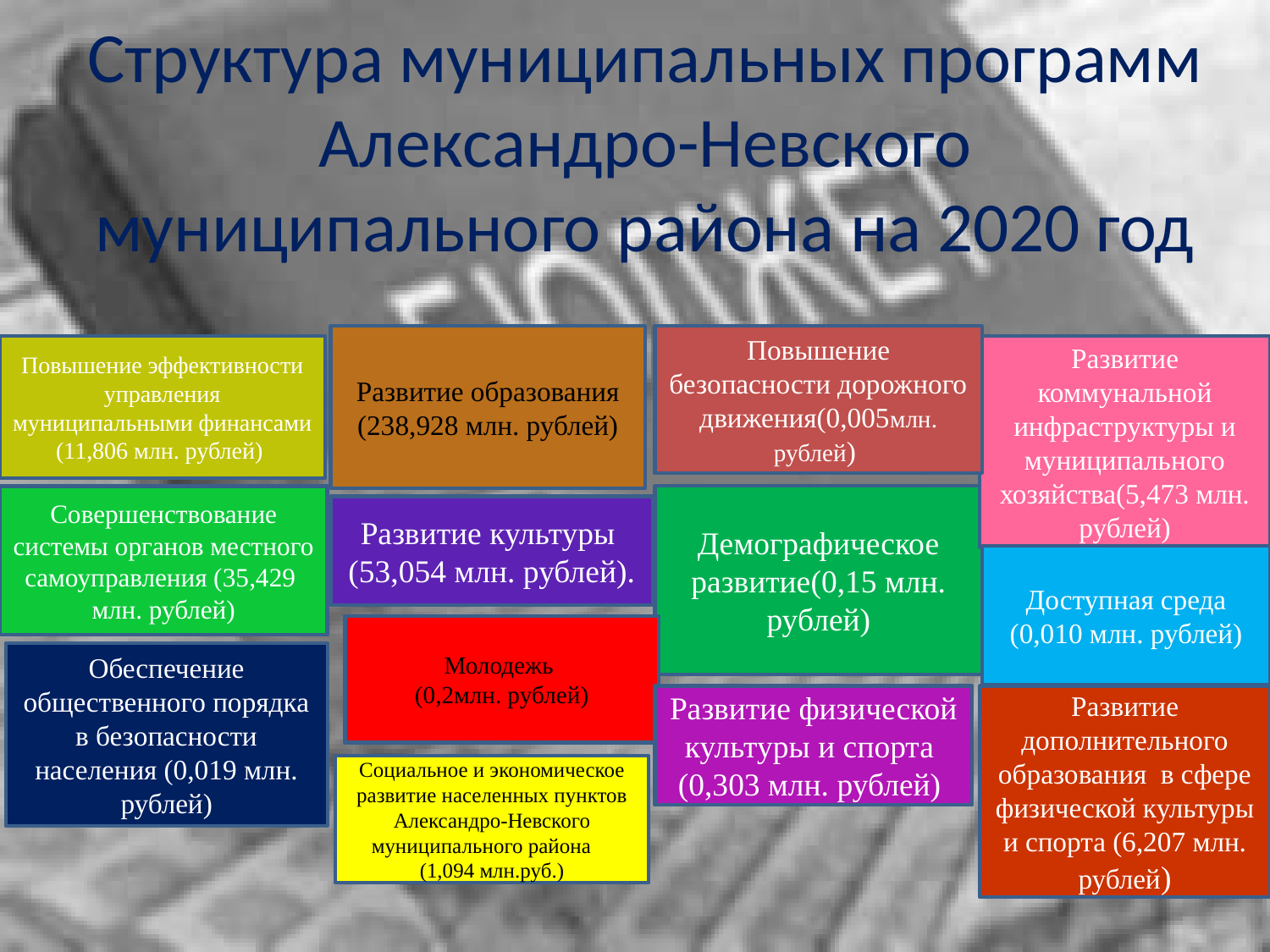

# Структура муниципальных программ Александро-Невского муниципального района на 2020 год
Развитие образования (238,928 млн. рублей)
Повышение безопасности дорожного движения(0,005млн. рублей)
Повышение эффективности управления муниципальными финансами (11,806 млн. рублей)
Развитие коммунальной инфраструктуры и муниципального хозяйства(5,473 млн. рублей)
Демографическое развитие(0,15 млн. рублей)
Совершенствование системы органов местного самоуправления (35,429  млн. рублей)
Развитие культуры
(53,054 млн. рублей).
Доступная среда (0,010 млн. рублей)
Молодежь
(0,2млн. рублей)
Обеспечение общественного порядка в безопасности населения (0,019 млн. рублей)
Развитие физической культуры и спорта
(0,303 млн. рублей)
Развитие дополнительного образования  в сфере физической культуры и спорта (6,207 млн. рублей)
Социальное и экономическое развитие населенных пунктов Александро-Невского муниципального района     (1,094 млн.руб.)